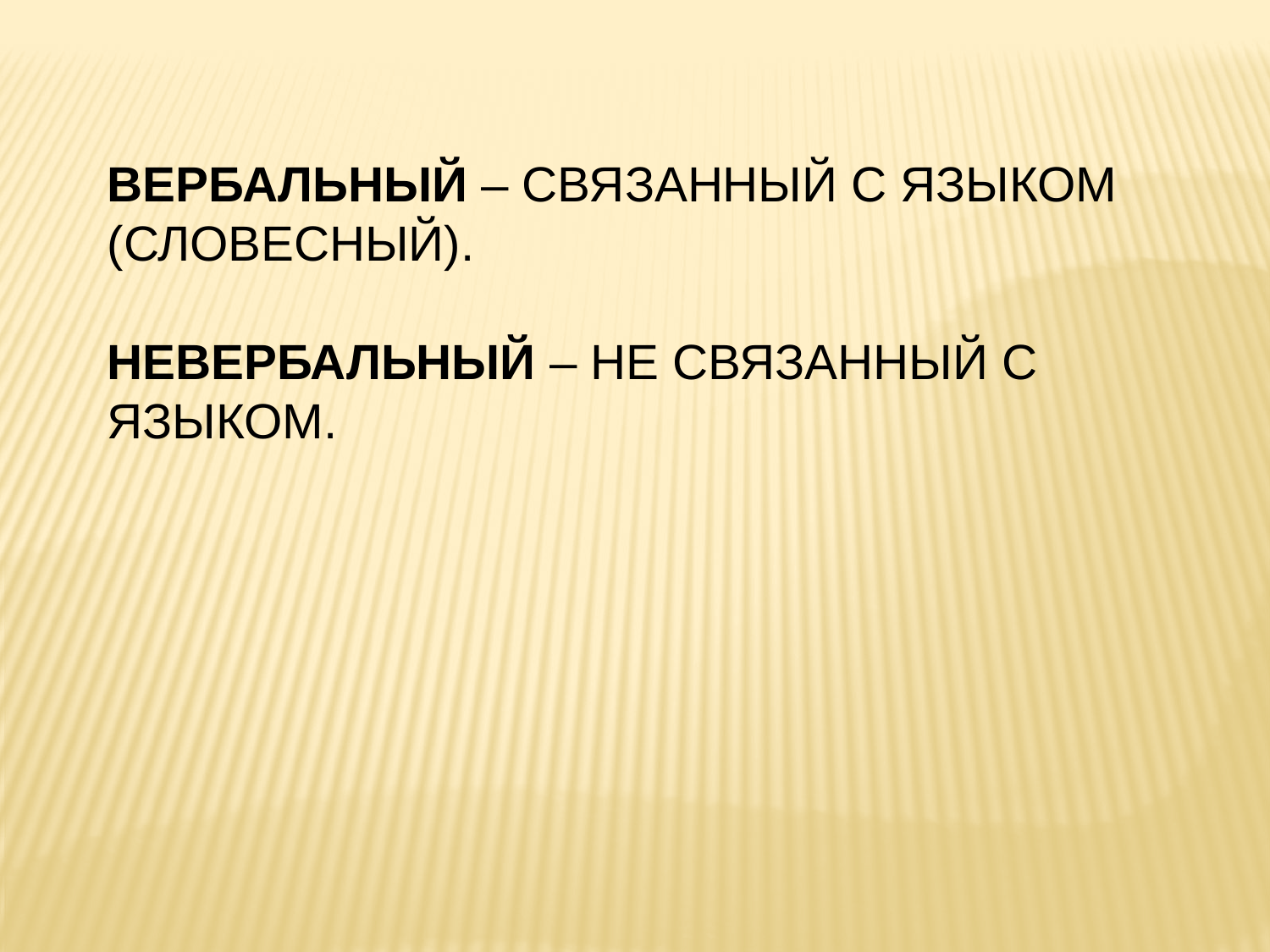

ВЕРБАЛЬНЫЙ – СВЯЗАННЫЙ С ЯЗЫКОМ (СЛОВЕСНЫЙ).

НЕВЕРБАЛЬНЫЙ – НЕ СВЯЗАННЫЙ С ЯЗЫКОМ.